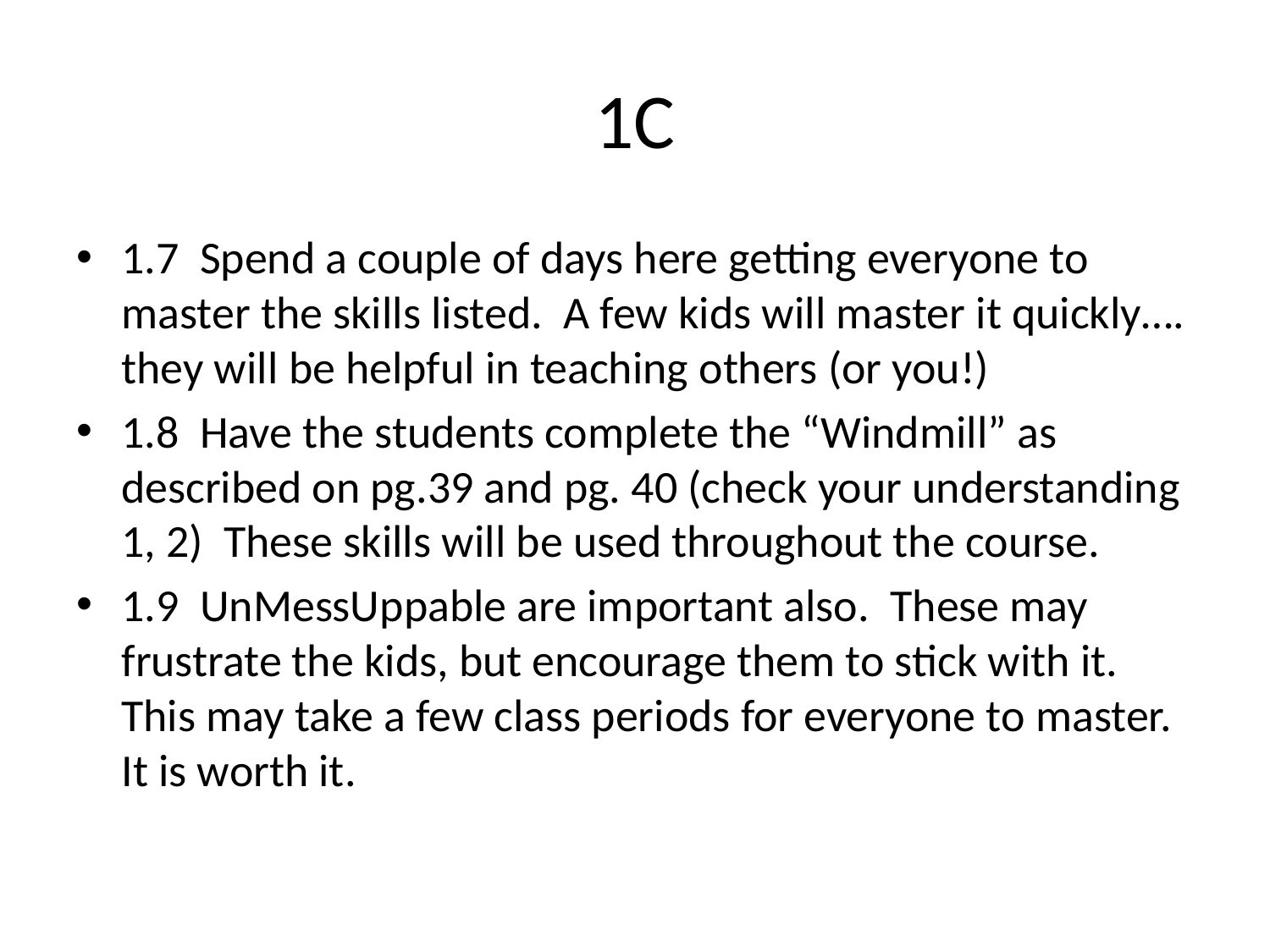

# 1C
1.7  Spend a couple of days here getting everyone to master the skills listed.  A few kids will master it quickly…. they will be helpful in teaching others (or you!)
1.8  Have the students complete the “Windmill” as described on pg.39 and pg. 40 (check your understanding 1, 2)  These skills will be used throughout the course.
1.9  UnMessUppable are important also.  These may frustrate the kids, but encourage them to stick with it.  This may take a few class periods for everyone to master.  It is worth it.